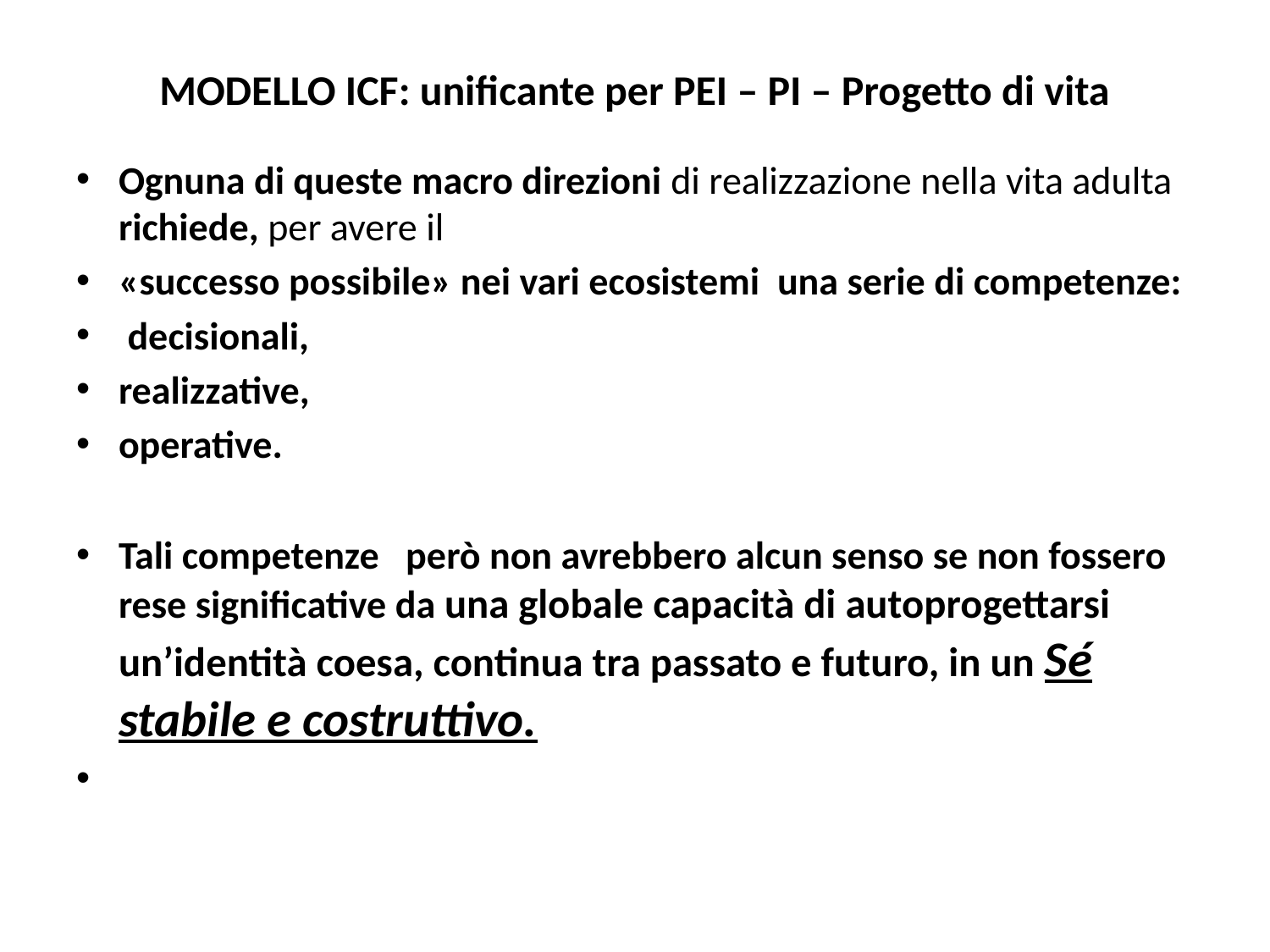

# MODELLO ICF: unificante per PEI – PI – Progetto di vita
Ognuna di queste macro direzioni di realizzazione nella vita adulta richiede, per avere il
«successo possibile» nei vari ecosistemi  una serie di competenze:
 decisionali,
realizzative,
operative.

Tali competenze   però non avrebbero alcun senso se non fossero rese significative da una globale capacità di autoprogettarsi un’identità coesa, continua tra passato e futuro, in un Sé stabile e costruttivo.